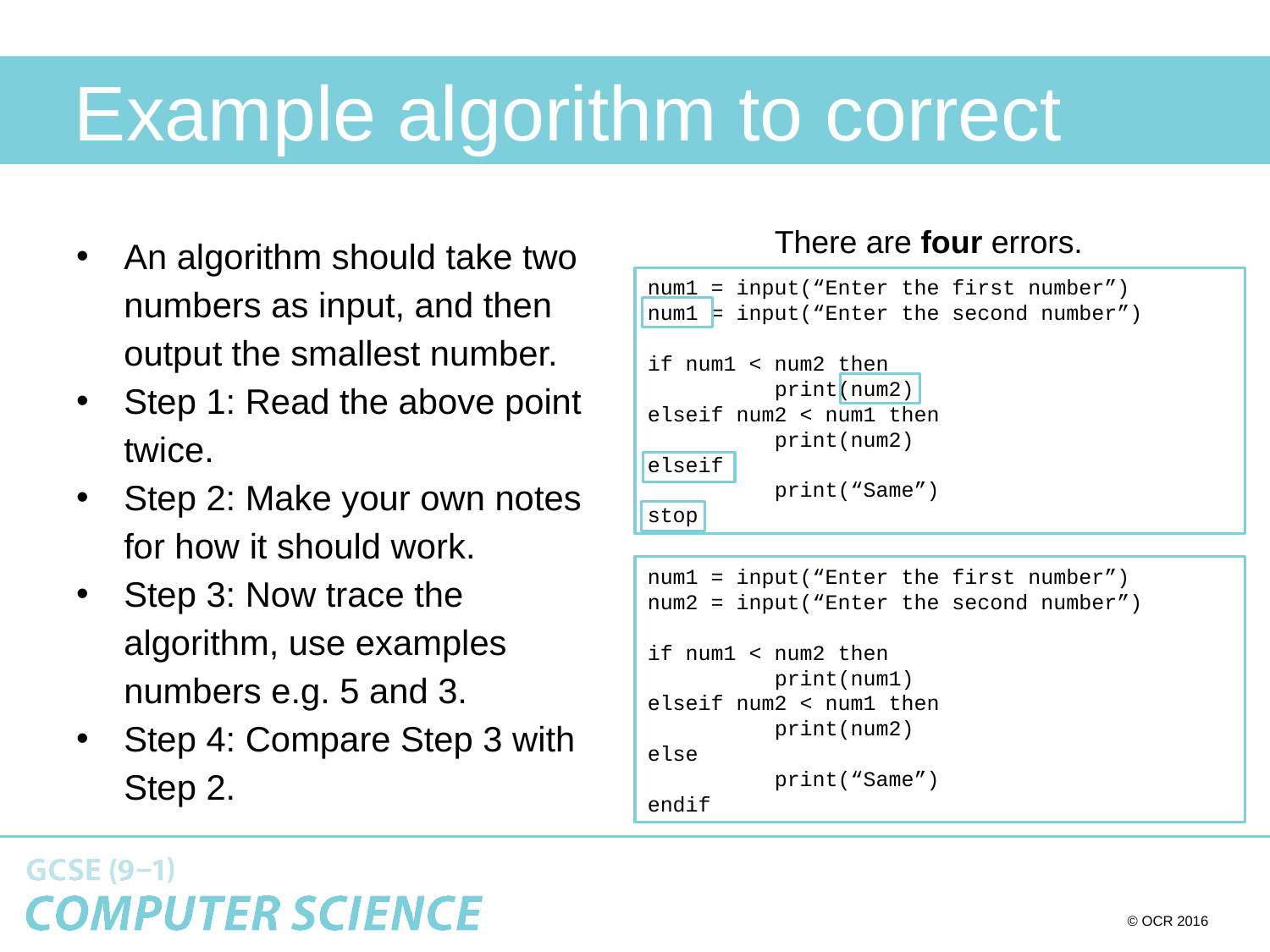

# Example algorithm to correct
There are four errors.
An algorithm should take two numbers as input, and then output the smallest number.
Step 1: Read the above point twice.
Step 2: Make your own notes for how it should work.
Step 3: Now trace the algorithm, use examples numbers e.g. 5 and 3.
Step 4: Compare Step 3 with Step 2.
num1 = input(“Enter the first number”)
num1 = input(“Enter the second number”)

if num1 < num2 then
	print(num2)
elseif num2 < num1 then
	print(num2)
elseif
	print(“Same”)
stop

num1 = input(“Enter the first number”)
num2 = input(“Enter the second number”)

if num1 < num2 then
	print(num1)
elseif num2 < num1 then
	print(num2)
else
	print(“Same”)
endif